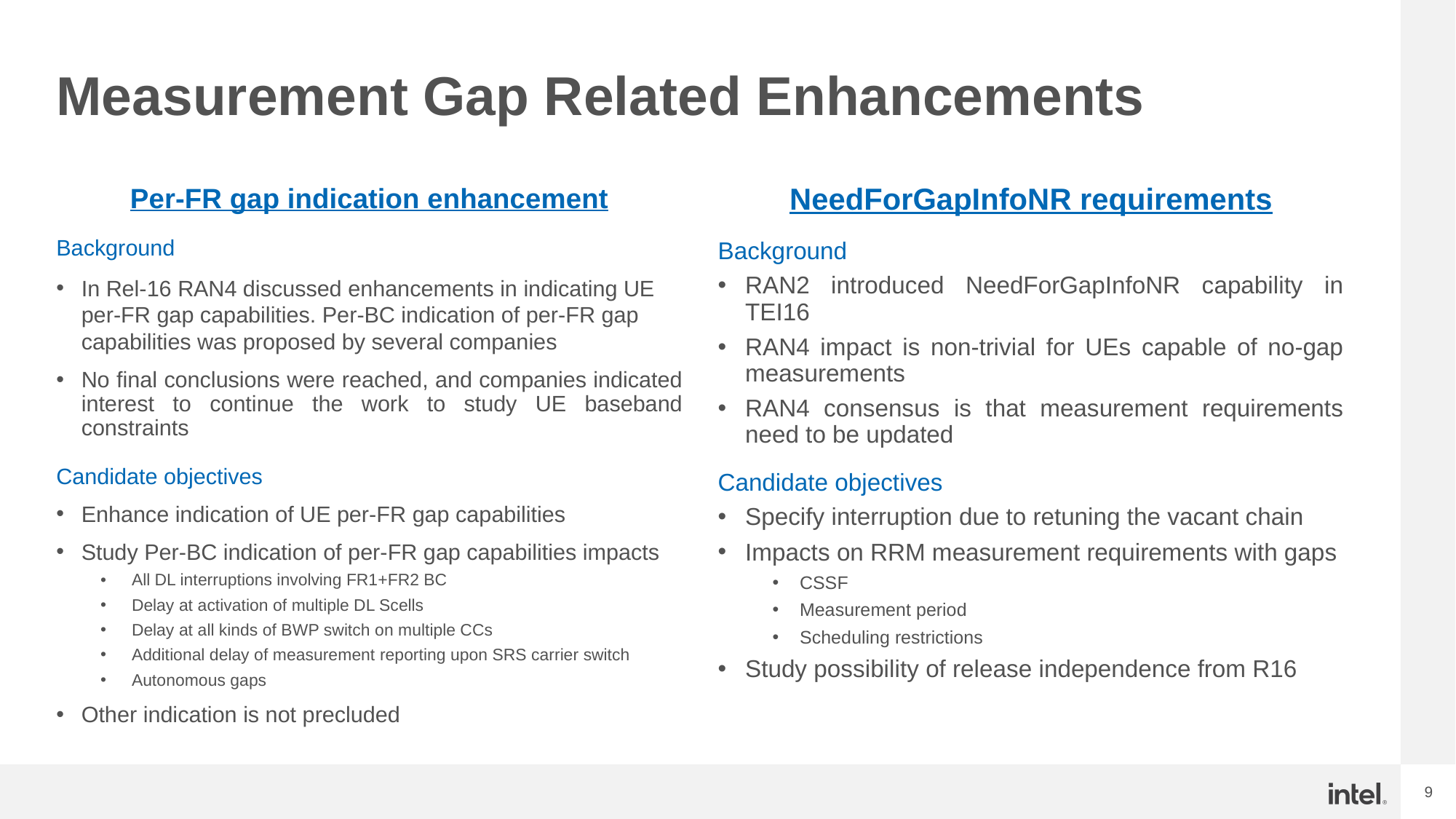

# Measurement Gap Related Enhancements
NeedForGapInfoNR requirements
Background
RAN2 introduced NeedForGapInfoNR capability in TEI16
RAN4 impact is non-trivial for UEs capable of no-gap measurements
RAN4 consensus is that measurement requirements need to be updated
Candidate objectives
Specify interruption due to retuning the vacant chain
Impacts on RRM measurement requirements with gaps
CSSF
Measurement period
Scheduling restrictions
Study possibility of release independence from R16

Per-FR gap indication enhancement
Background
In Rel-16 RAN4 discussed enhancements in indicating UE per-FR gap capabilities. Per-BC indication of per-FR gap capabilities was proposed by several companies
No final conclusions were reached, and companies indicated interest to continue the work to study UE baseband constraints
Candidate objectives
Enhance indication of UE per-FR gap capabilities
Study Per-BC indication of per-FR gap capabilities impacts
All DL interruptions involving FR1+FR2 BC
Delay at activation of multiple DL Scells
Delay at all kinds of BWP switch on multiple CCs
Additional delay of measurement reporting upon SRS carrier switch
Autonomous gaps
Other indication is not precluded